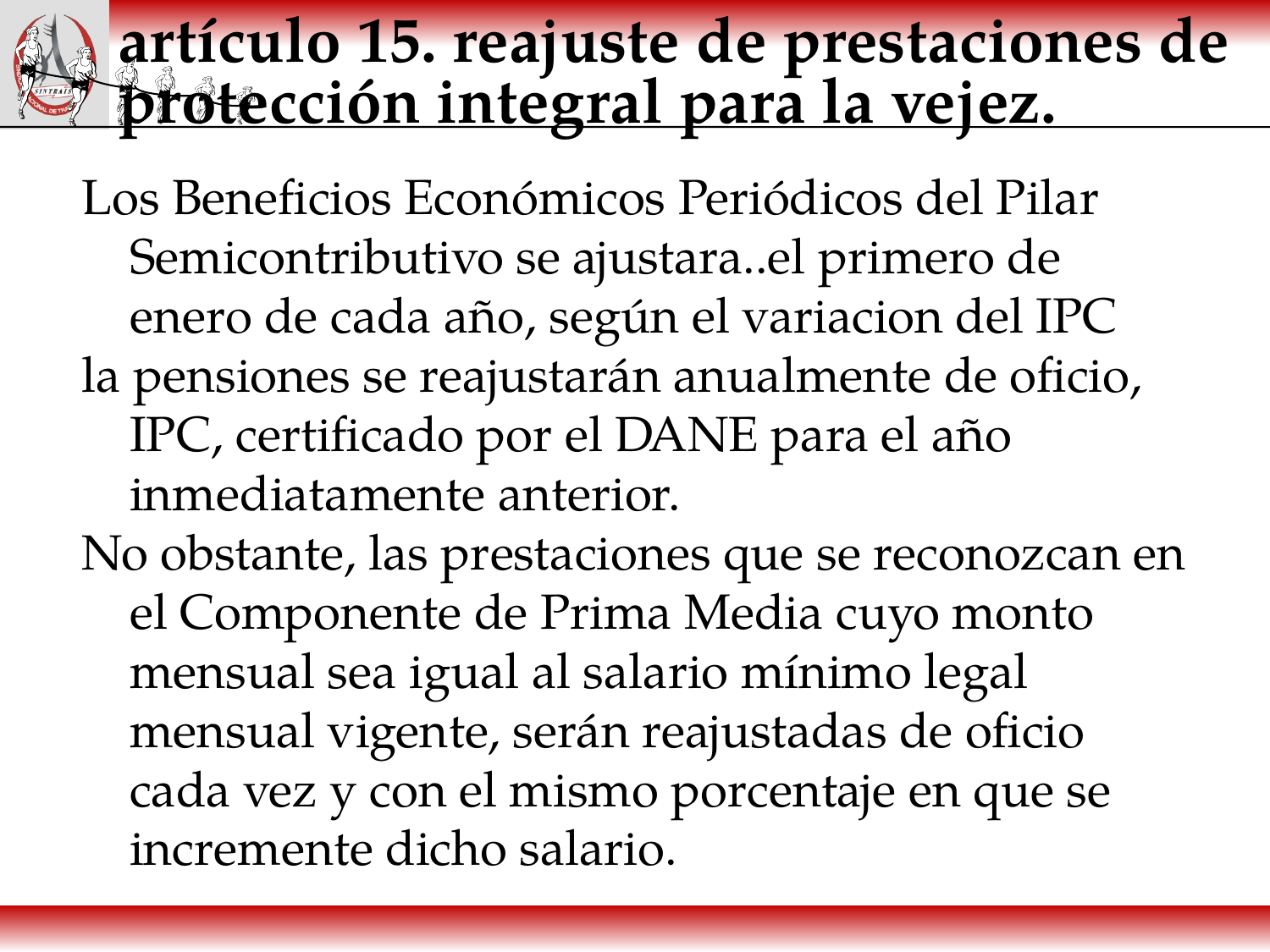

# artículo 15. reajuste de prestaciones de protección integral para la vejez.
Los Beneficios Económicos Periódicos del Pilar Semicontributivo se ajustara..el primero de enero de cada año, según el variacion del IPC
la pensiones se reajustarán anualmente de oficio, IPC, certificado por el DANE para el año inmediatamente anterior.
No obstante, las prestaciones que se reconozcan en el Componente de Prima Media cuyo monto mensual sea igual al salario mínimo legal mensual vigente, serán reajustadas de oficio cada vez y con el mismo porcentaje en que se incremente dicho salario.